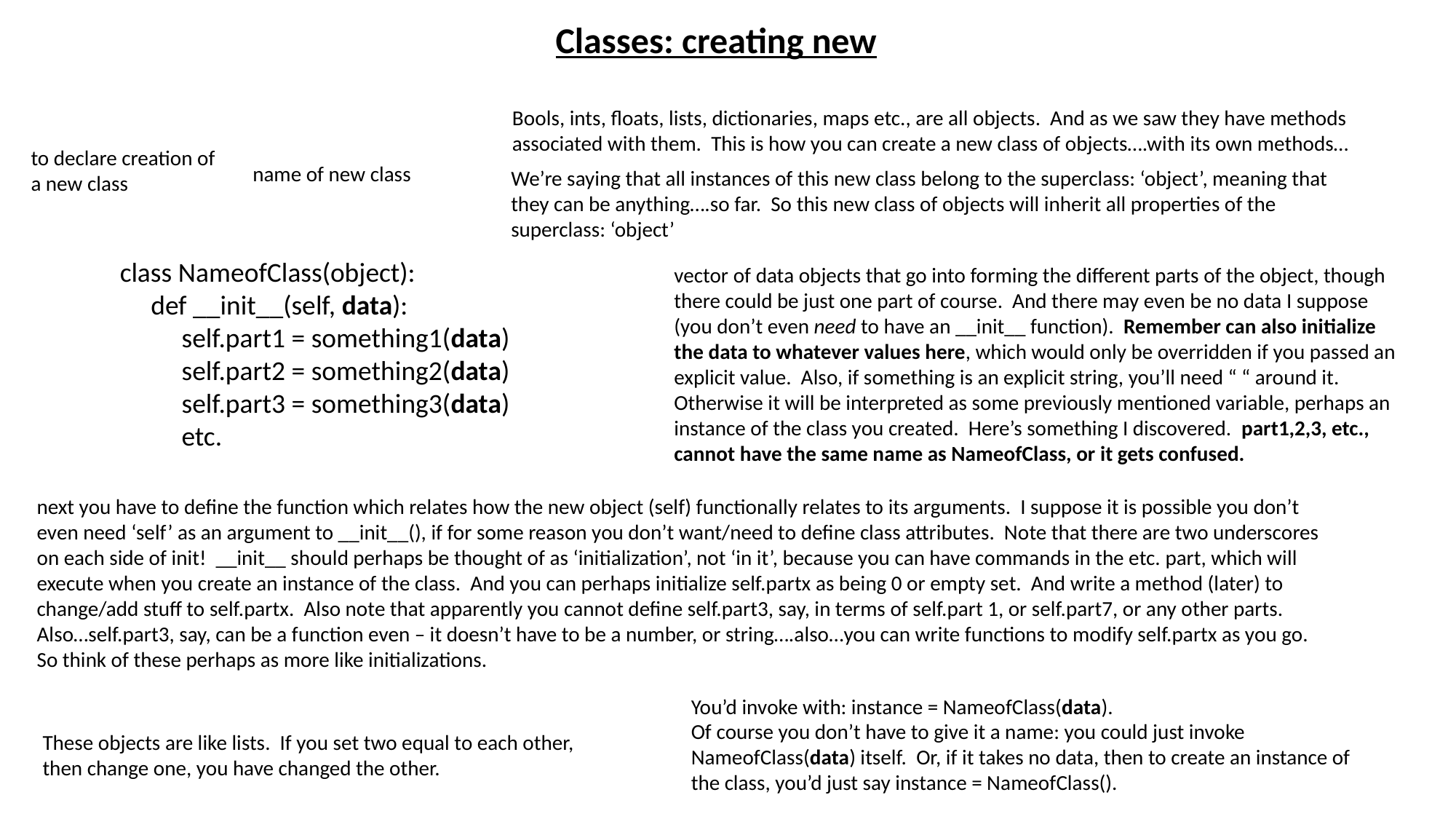

Classes: creating new
Bools, ints, floats, lists, dictionaries, maps etc., are all objects.  And as we saw they have methods associated with them.  This is how you can create a new class of objects….with its own methods…
to declare creation of a new class
name of new class
We’re saying that all instances of this new class belong to the superclass: ‘object’, meaning that they can be anything….so far.  So this new class of objects will inherit all properties of the superclass: ‘object’
class NameofClass(object):
     def __init__(self, data):
          self.part1 = something1(data)
          self.part2 = something2(data)
          self.part3 = something3(data)
          etc.
vector of data objects that go into forming the different parts of the object, though there could be just one part of course.  And there may even be no data I suppose (you don’t even need to have an __init__ function).  Remember can also initialize the data to whatever values here, which would only be overridden if you passed an explicit value.  Also, if something is an explicit string, you’ll need “ “ around it.  Otherwise it will be interpreted as some previously mentioned variable, perhaps an instance of the class you created.  Here’s something I discovered.  part1,2,3, etc., cannot have the same name as NameofClass, or it gets confused.
next you have to define the function which relates how the new object (self) functionally relates to its arguments.  I suppose it is possible you don’t even need ‘self’ as an argument to __init__(), if for some reason you don’t want/need to define class attributes.  Note that there are two underscores on each side of init!  __init__ should perhaps be thought of as ‘initialization’, not ‘in it’, because you can have commands in the etc. part, which will execute when you create an instance of the class.  And you can perhaps initialize self.partx as being 0 or empty set.  And write a method (later) to change/add stuff to self.partx.  Also note that apparently you cannot define self.part3, say, in terms of self.part 1, or self.part7, or any other parts.  Also…self.part3, say, can be a function even – it doesn’t have to be a number, or string….also…you can write functions to modify self.partx as you go.  So think of these perhaps as more like initializations.
You’d invoke with: instance = NameofClass(data).
Of course you don’t have to give it a name: you could just invoke NameofClass(data) itself.  Or, if it takes no data, then to create an instance of the class, you’d just say instance = NameofClass().
These objects are like lists.  If you set two equal to each other, then change one, you have changed the other.